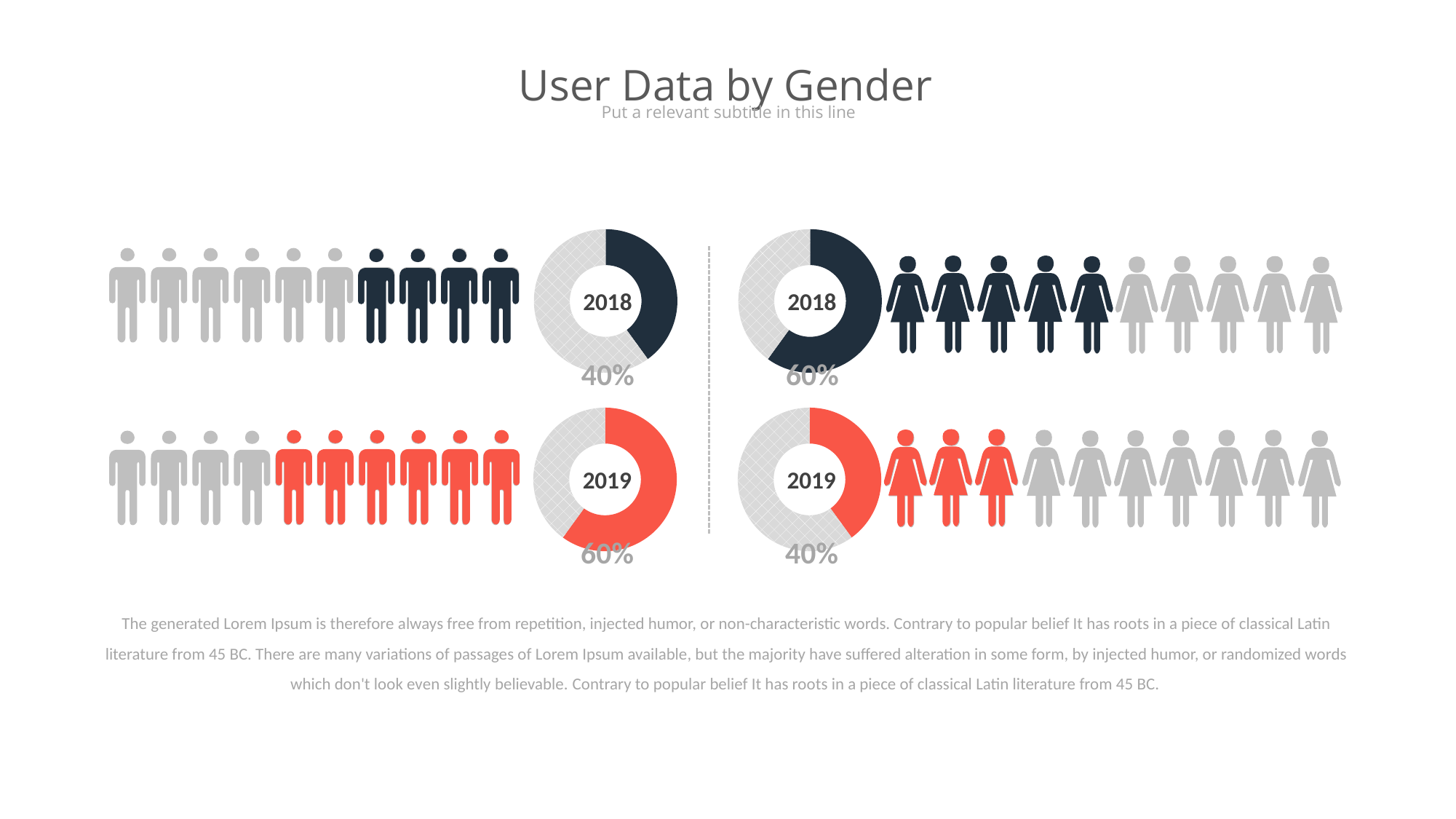

User Data by Gender
Put a relevant subtitle in this line

### Chart

| Category | Sales |
|---|---|
| 1st Qtr | 40.0 |
| 2nd Qtr | 60.0 |

### Chart

| Category | Sales |
|---|---|
| 1st Qtr | 60.0 |
| 2nd Qtr | 40.0 |

2018
2018
40%
60%

### Chart

| Category | Sales |
|---|---|
| 1st Qtr | 60.0 |
| 2nd Qtr | 40.0 |

### Chart

| Category | Sales |
|---|---|
| 1st Qtr | 40.0 |
| 2nd Qtr | 60.0 |

2019
2019
60%
40%
The generated Lorem Ipsum is therefore always free from repetition, injected humor, or non-characteristic words. Contrary to popular belief It has roots in a piece of classical Latin literature from 45 BC. There are many variations of passages of Lorem Ipsum available, but the majority have suffered alteration in some form, by injected humor, or randomized words which don't look even slightly believable. Contrary to popular belief It has roots in a piece of classical Latin literature from 45 BC.